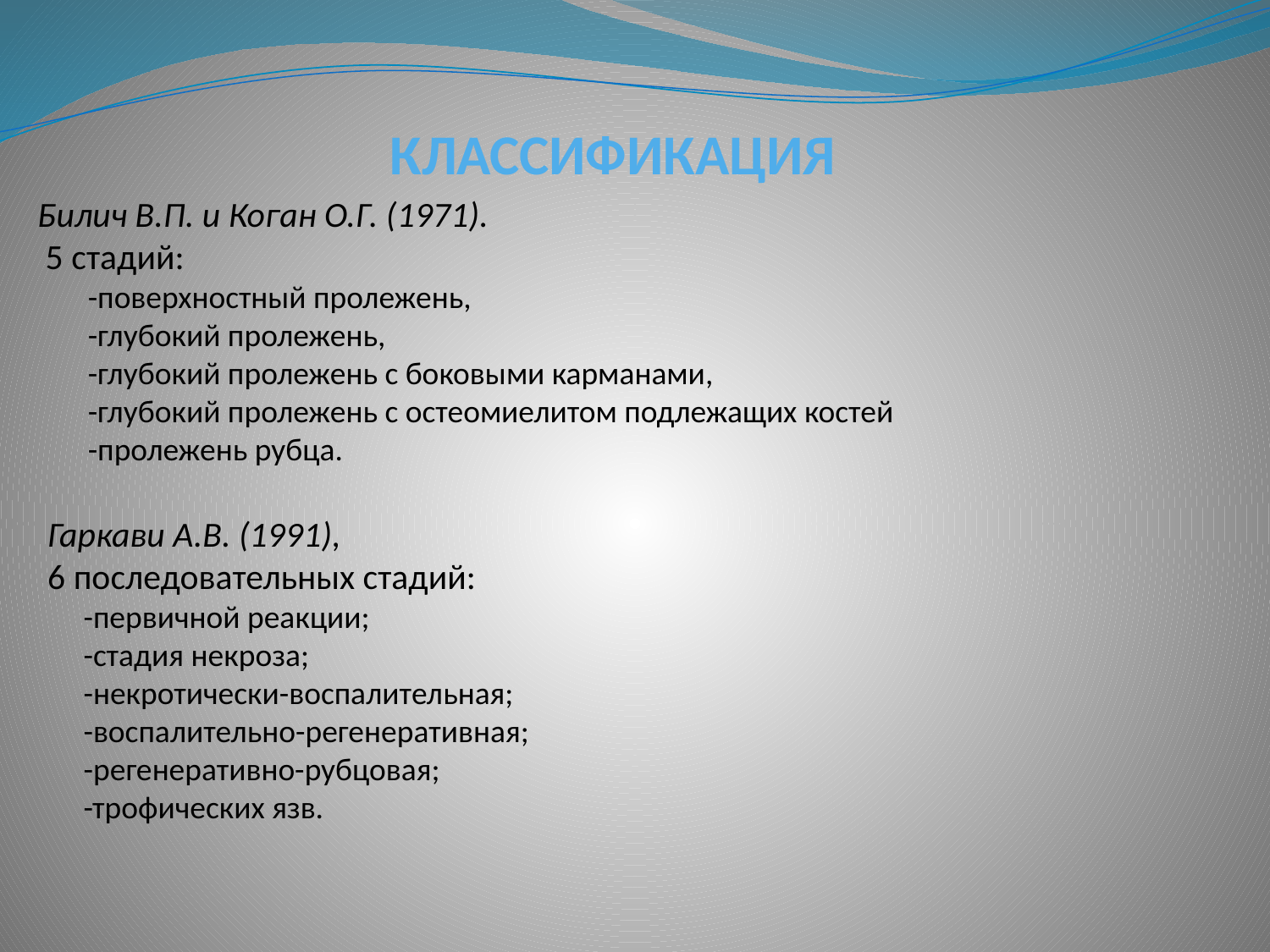

# КЛАССИФИКАЦИЯ
Билич В.П. и Коган О.Г. (1971).
 5 стадий:
       -поверхностный пролежень,
       -глубокий пролежень,
       -глубокий пролежень с боковыми карманами,
       -глубокий пролежень с остеомиелитом подлежащих костей
       -пролежень рубца.
Гаркави А.В. (1991),
6 последовательных стадий:
     -первичной реакции;
     -стадия некроза;
     -некротически-воспалительная;
     -воспалительно-регенеративная;
     -регенеративно-рубцовая;
     -трофических язв.